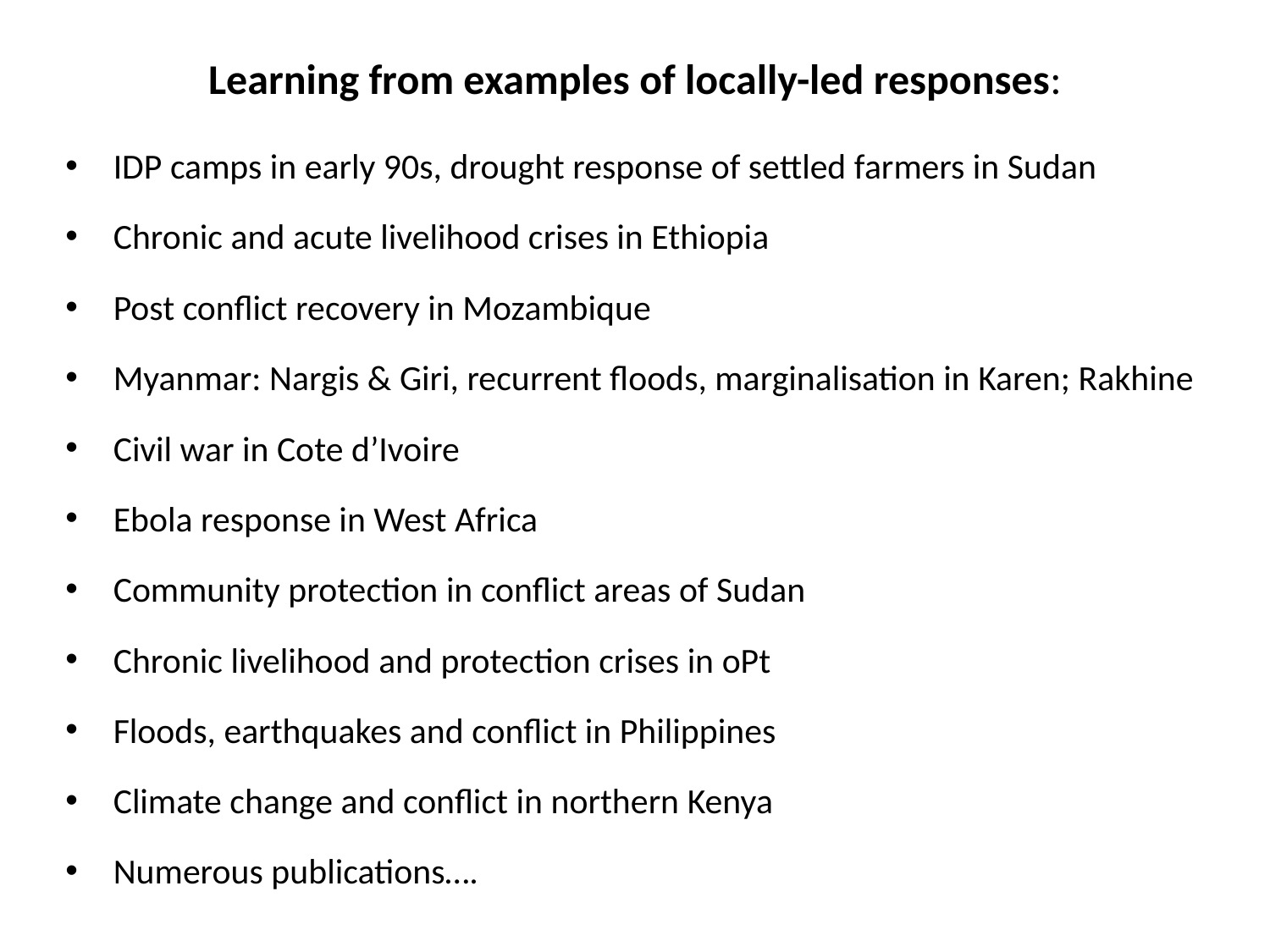

# Learning from examples of locally-led responses:
IDP camps in early 90s, drought response of settled farmers in Sudan
Chronic and acute livelihood crises in Ethiopia
Post conflict recovery in Mozambique
Myanmar: Nargis & Giri, recurrent floods, marginalisation in Karen; Rakhine
Civil war in Cote d’Ivoire
Ebola response in West Africa
Community protection in conflict areas of Sudan
Chronic livelihood and protection crises in oPt
Floods, earthquakes and conflict in Philippines
Climate change and conflict in northern Kenya
Numerous publications….